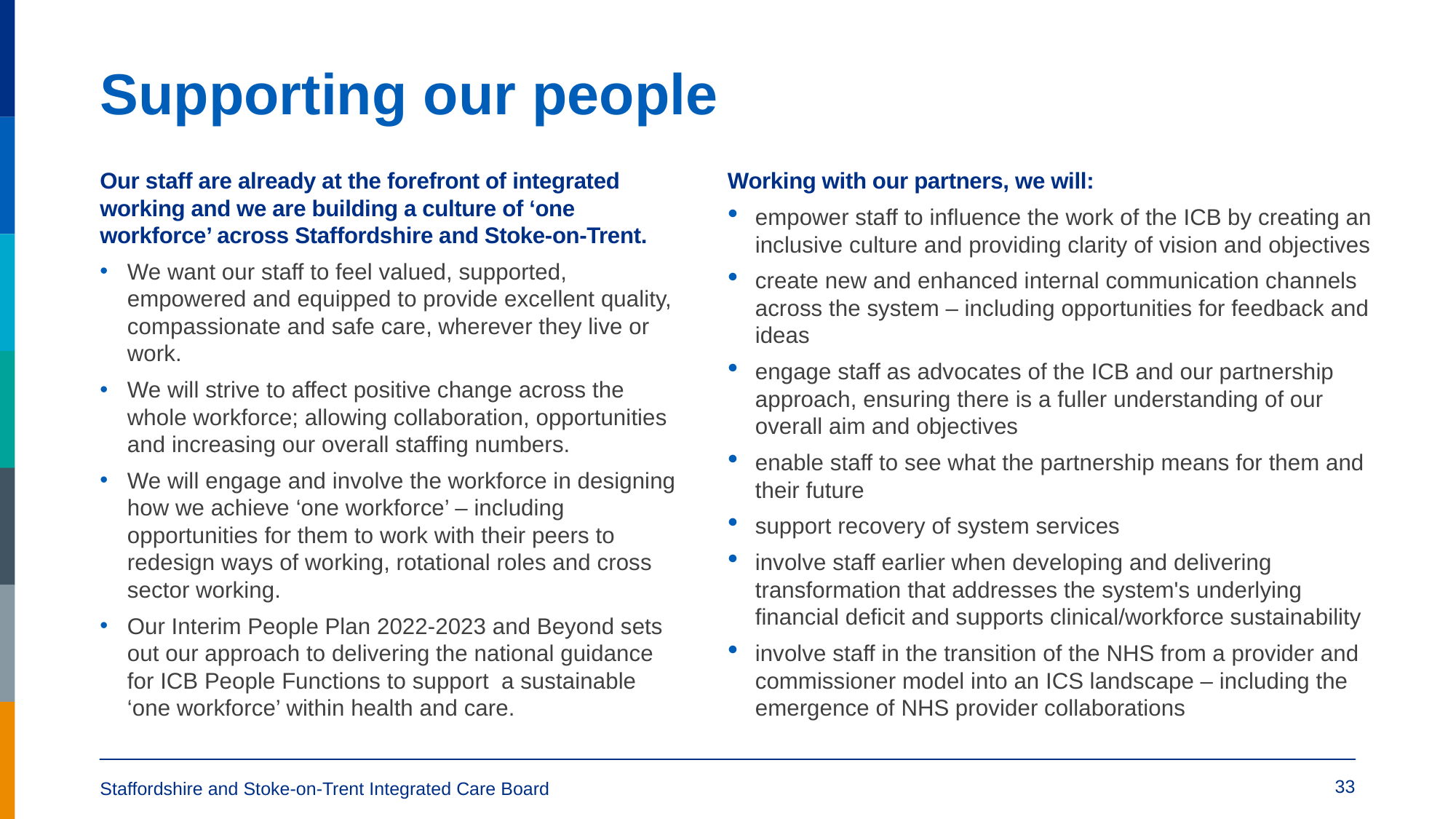

# Supporting our people
Our staff are already at the forefront of integrated working and we are building a culture of ‘one workforce’ across Staffordshire and Stoke-on-Trent.
We want our staff to feel valued, supported, empowered and equipped to provide excellent quality, compassionate and safe care, wherever they live or work.
We will strive to affect positive change across the whole workforce; allowing collaboration, opportunities and increasing our overall staffing numbers.
We will engage and involve the workforce in designing how we achieve ‘one workforce’ – including opportunities for them to work with their peers to redesign ways of working, rotational roles and cross sector working.
Our Interim People Plan 2022-2023 and Beyond sets out our approach to delivering the national guidance for ICB People Functions to support  a sustainable ‘one workforce’ within health and care.

Working with our partners, we will:
empower staff to influence the work of the ICB by creating an inclusive culture and providing clarity of vision and objectives
create new and enhanced internal communication channels across the system – including opportunities for feedback and ideas
engage staff as advocates of the ICB and our partnership approach, ensuring there is a fuller understanding of our overall aim and objectives
enable staff to see what the partnership means for them and their future
support recovery of system services
involve staff earlier when developing and delivering transformation that addresses the system's underlying financial deficit and supports clinical/workforce sustainability
involve staff in the transition of the NHS from a provider and commissioner model into an ICS landscape – including the emergence of NHS provider collaborations
33
Staffordshire and Stoke-on-Trent Integrated Care Board